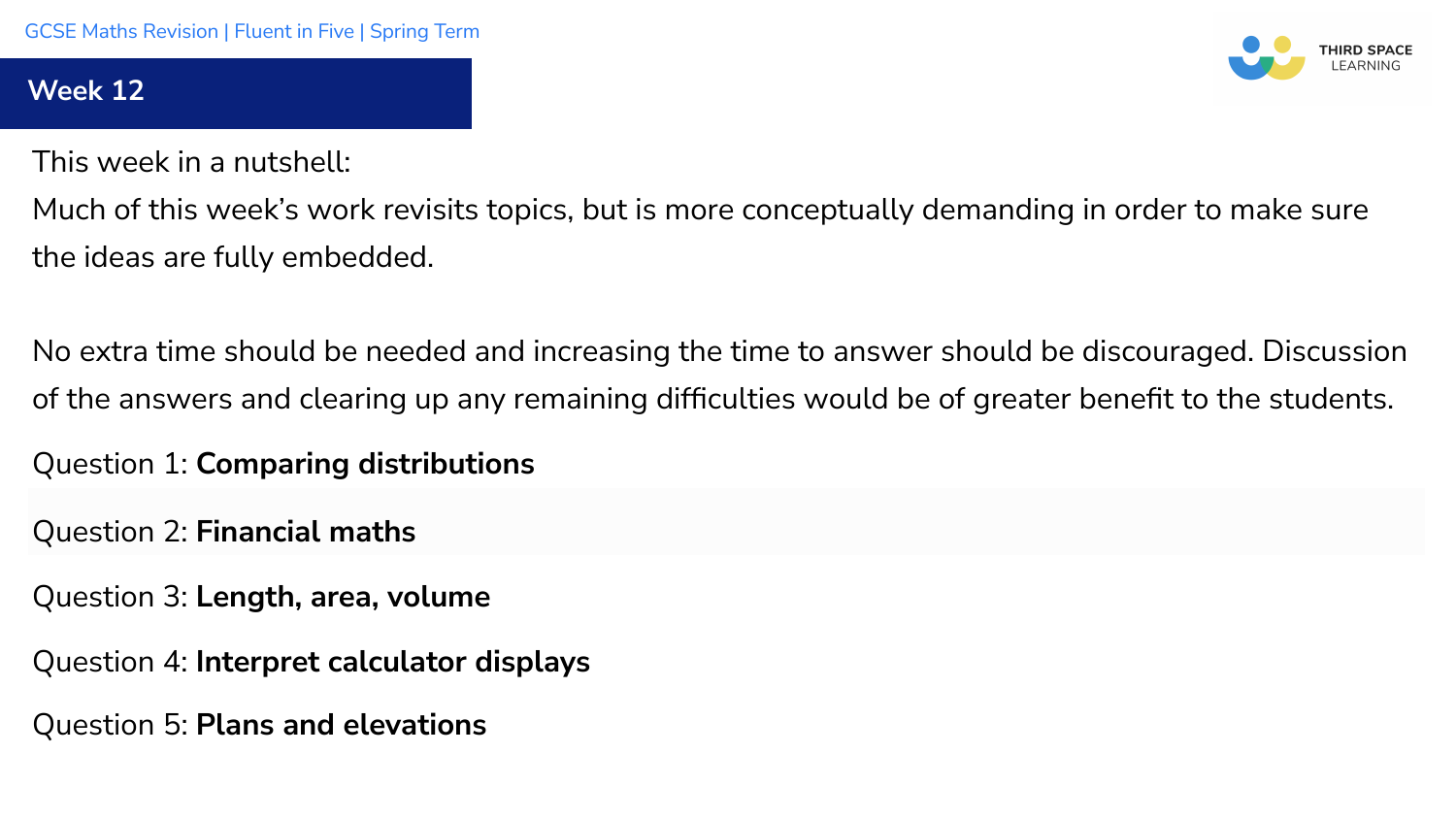

Week 12
| This week in a nutshell: Much of this week’s work revisits topics, but is more conceptually demanding in order to make sure the ideas are fully embedded. No extra time should be needed and increasing the time to answer should be discouraged. Discussion of the answers and clearing up any remaining difficulties would be of greater benefit to the students. |
| --- |
| Question 1: Comparing distributions |
| Question 2: Financial maths |
| Question 3: Length, area, volume |
| Question 4: Interpret calculator displays |
| Question 5: Plans and elevations |